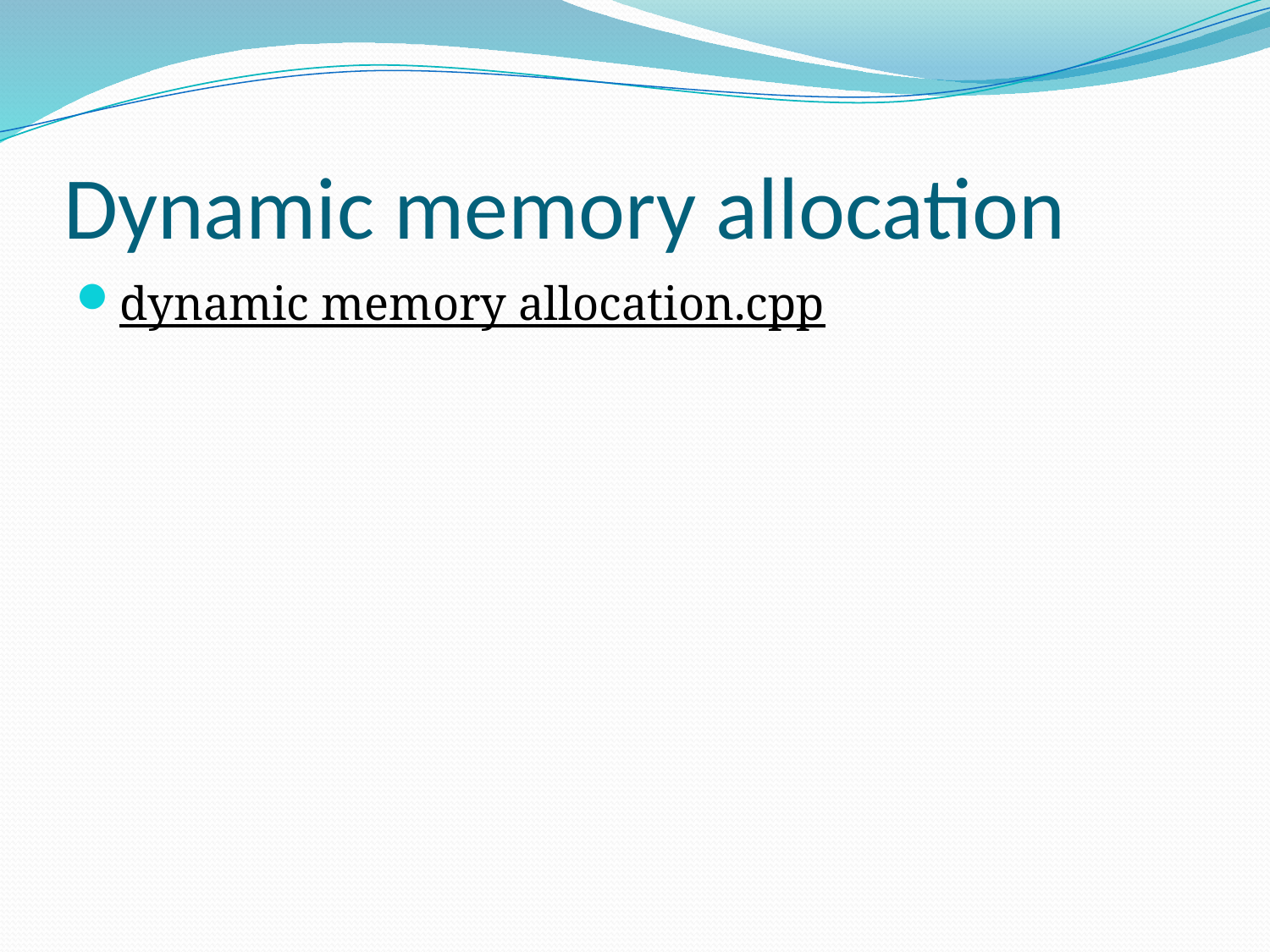

# Dynamic memory allocation
dynamic memory allocation.cpp